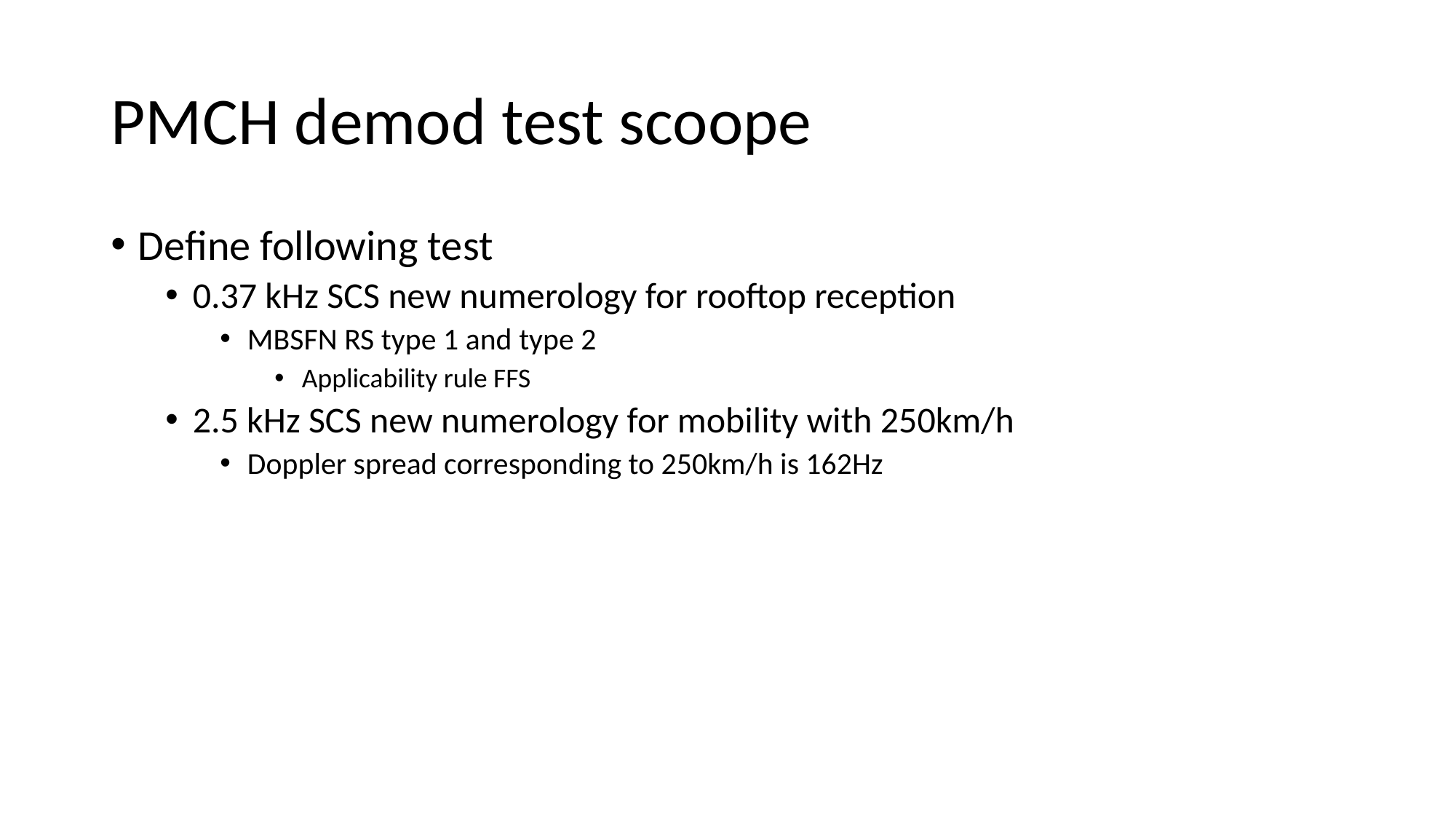

# PMCH demod test scoope
Define following test
0.37 kHz SCS new numerology for rooftop reception
MBSFN RS type 1 and type 2
Applicability rule FFS
2.5 kHz SCS new numerology for mobility with 250km/h
Doppler spread corresponding to 250km/h is 162Hz